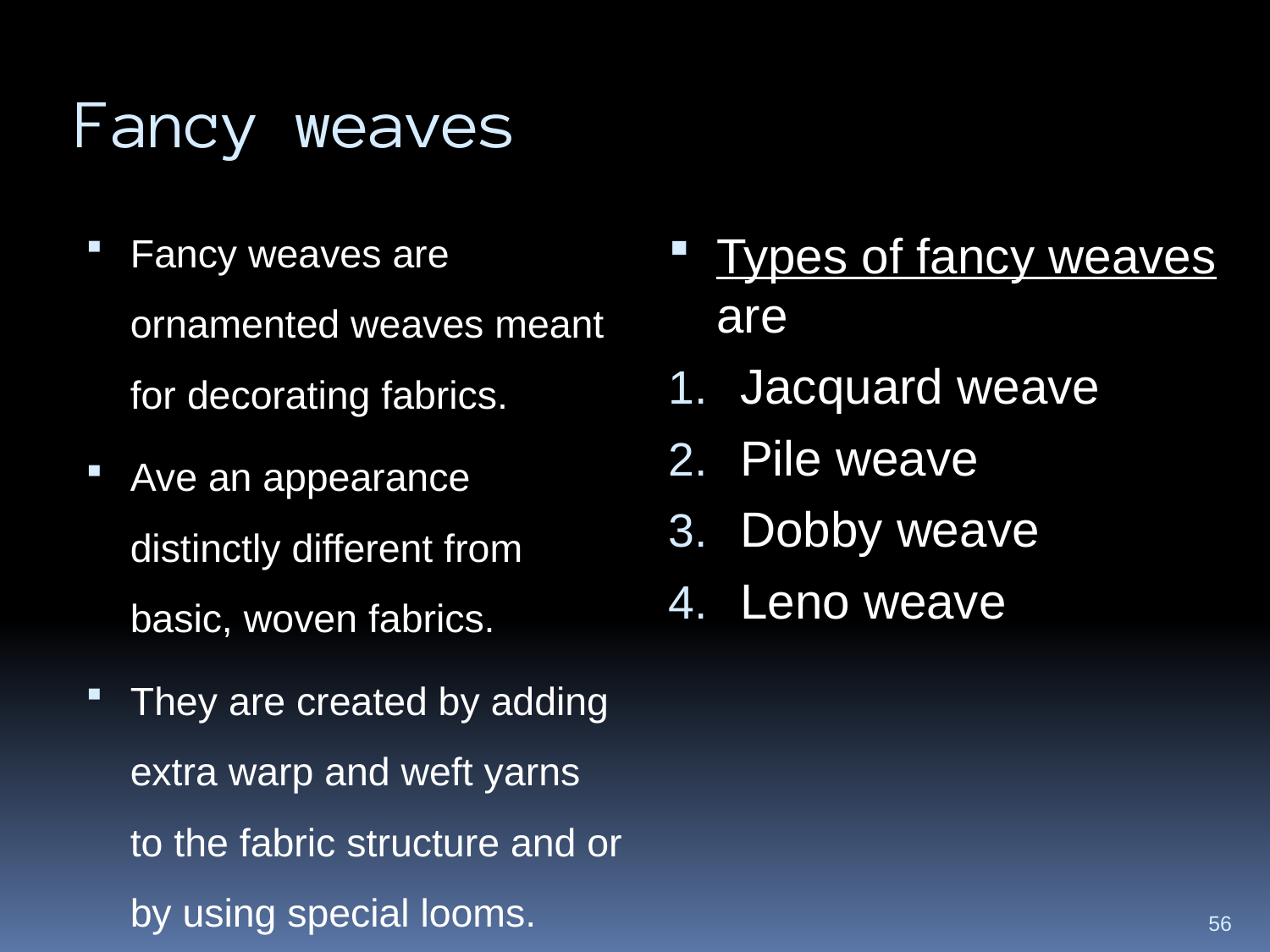

# Fancy weaves
Fancy weaves are ornamented weaves meant for decorating fabrics.
Ave an appearance distinctly different from basic, woven fabrics.
They are created by adding extra warp and weft yarns to the fabric structure and or by using special looms.
Types of fancy weaves are
Jacquard weave
Pile weave
Dobby weave
Leno weave

56